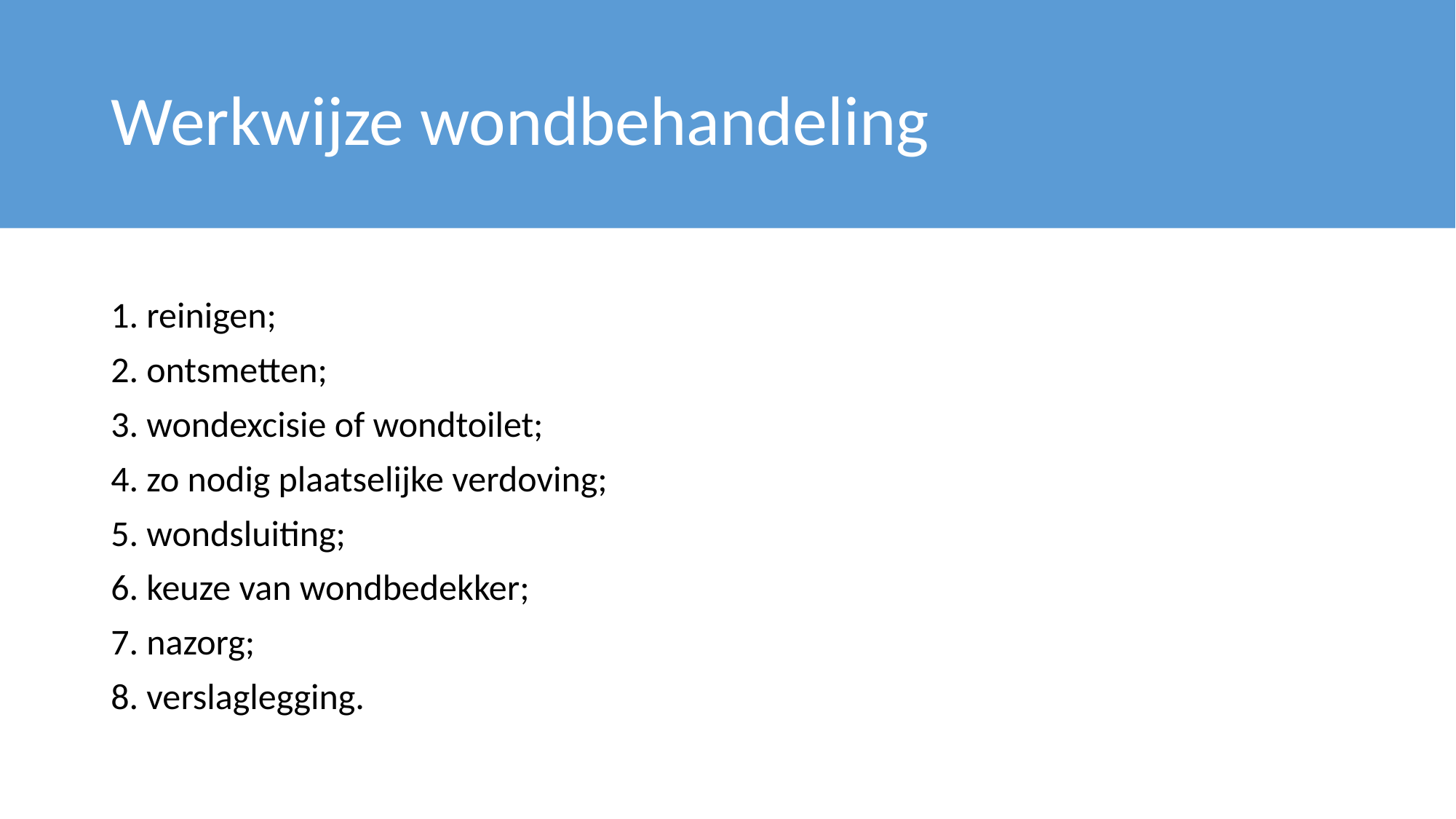

# Werkwijze wondbehandeling
1. reinigen;
2. ontsmetten;
3. wondexcisie of wondtoilet;
4. zo nodig plaatselijke verdoving;
5. wondsluiting;
6. keuze van wondbedekker;
7. nazorg;
8. verslaglegging.